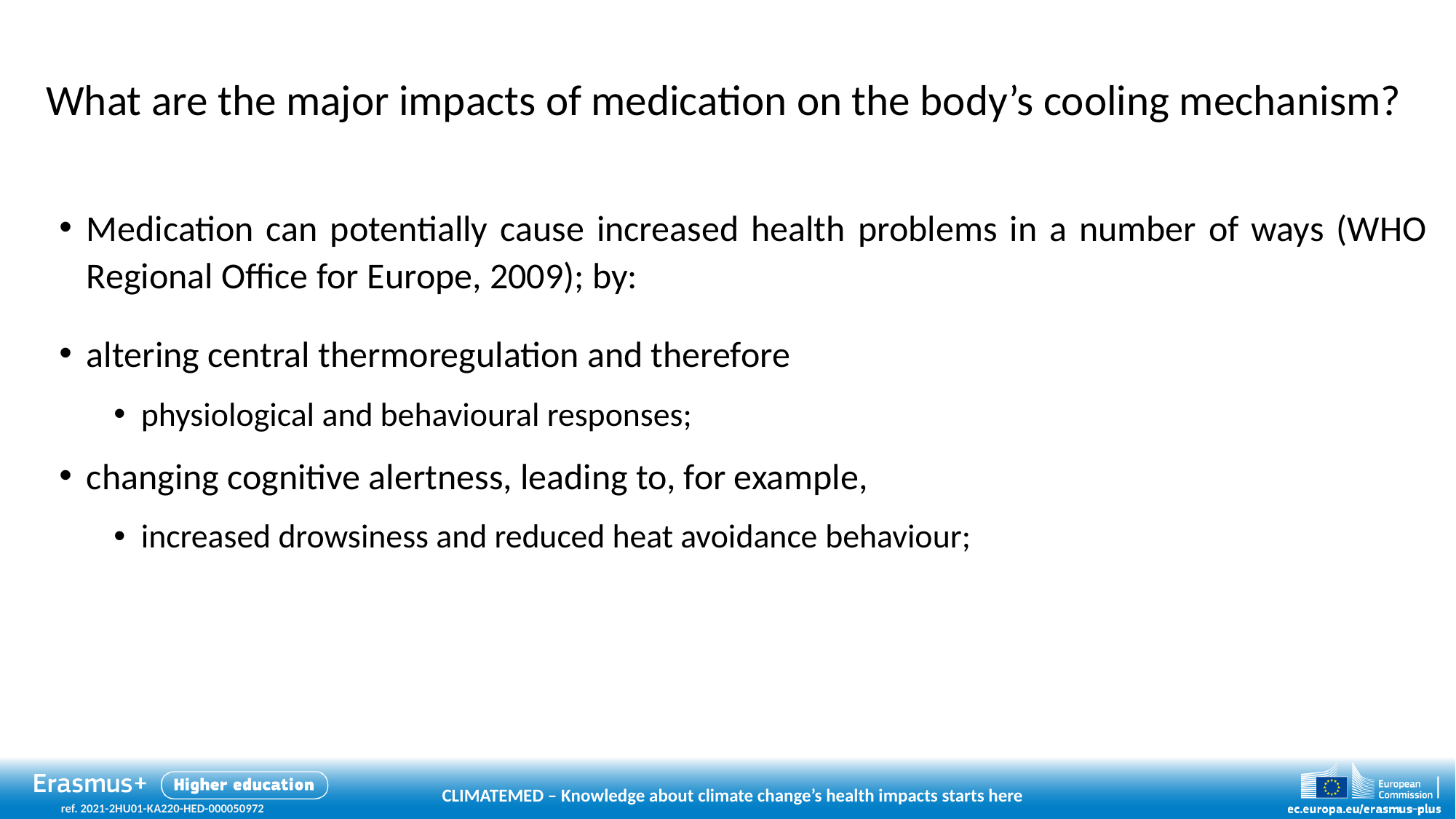

# What are the major impacts of medication on the body’s cooling mechanism?
Medication can potentially cause increased health problems in a number of ways (WHO Regional Office for Europe, 2009); by:
altering central thermoregulation and therefore
physiological and behavioural responses;
changing cognitive alertness, leading to, for example,
increased drowsiness and reduced heat avoidance behaviour;